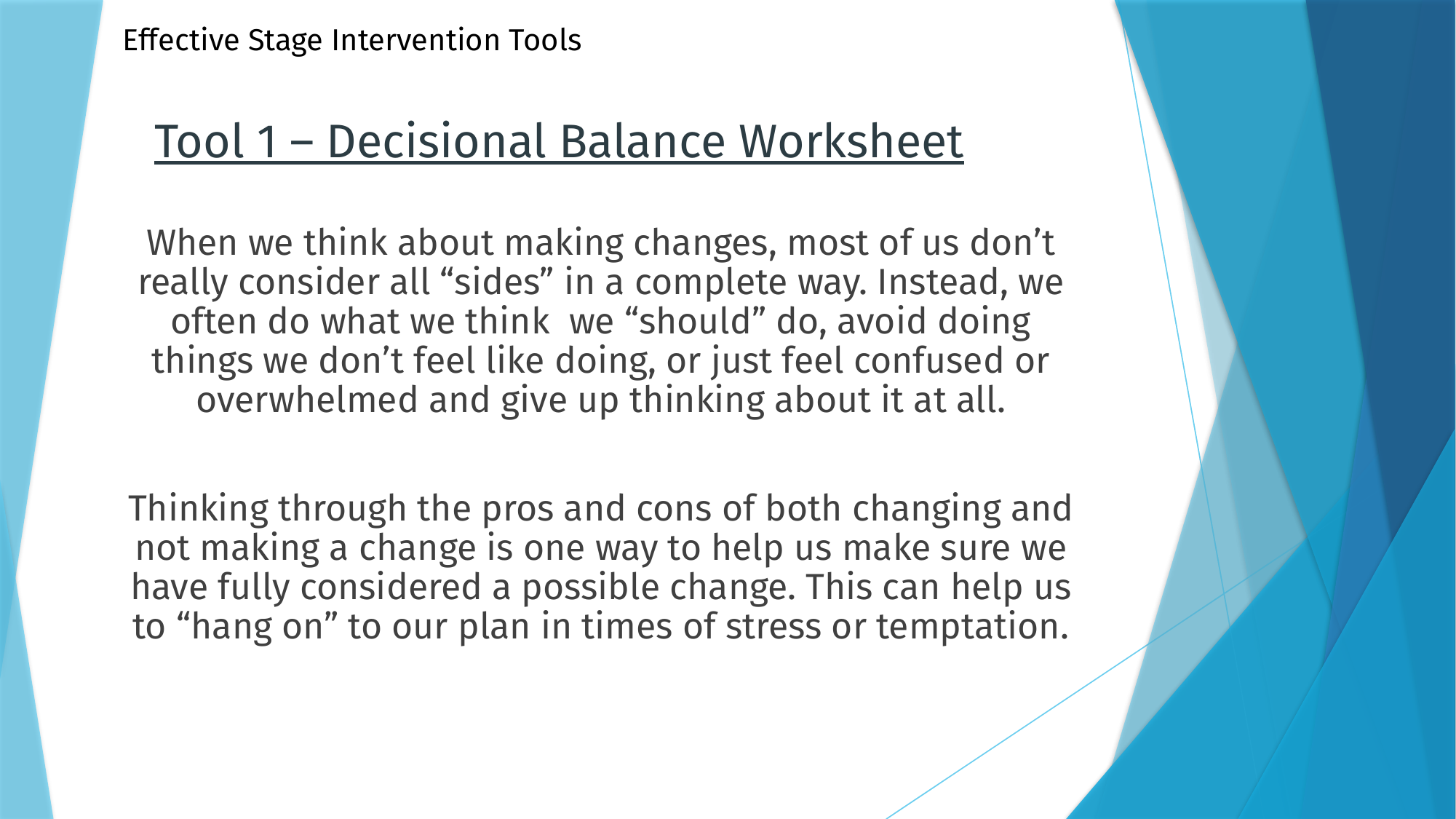

Effective Stage Intervention Tools
# Tool 1 – Decisional Balance Worksheet
When we think about making changes, most of us don’t really consider all “sides” in a complete way. Instead, we often do what we think  we “should” do, avoid doing things we don’t feel like doing, or just feel confused or overwhelmed and give up thinking about it at all.

Thinking through the pros and cons of both changing and not making a change is one way to help us make sure we have fully considered a possible change. This can help us to “hang on” to our plan in times of stress or temptation.